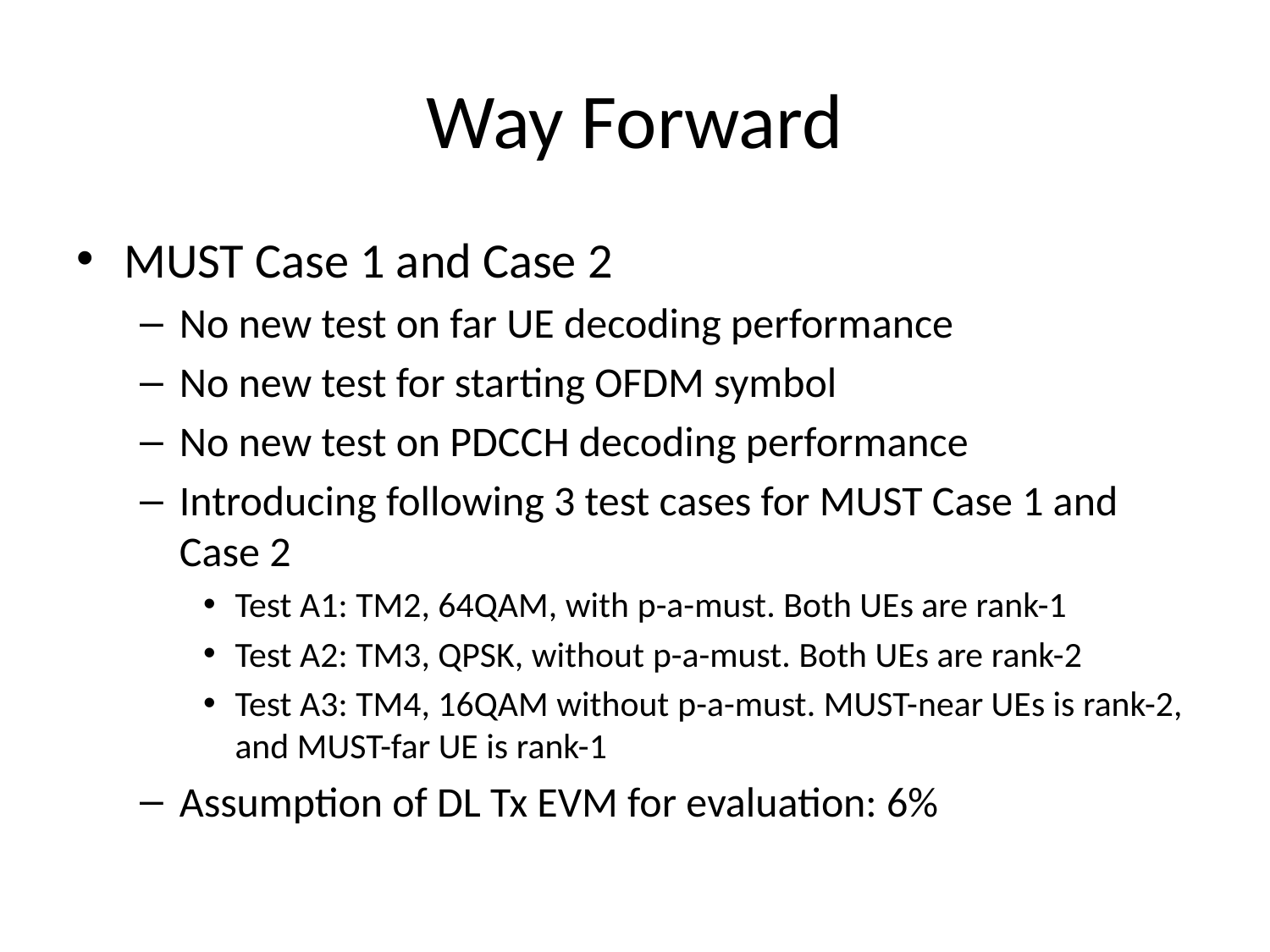

# Way Forward
MUST Case 1 and Case 2
No new test on far UE decoding performance
No new test for starting OFDM symbol
No new test on PDCCH decoding performance
Introducing following 3 test cases for MUST Case 1 and Case 2
Test A1: TM2, 64QAM, with p-a-must. Both UEs are rank-1
Test A2: TM3, QPSK, without p-a-must. Both UEs are rank-2
Test A3: TM4, 16QAM without p-a-must. MUST-near UEs is rank-2, and MUST-far UE is rank-1
Assumption of DL Tx EVM for evaluation: 6%